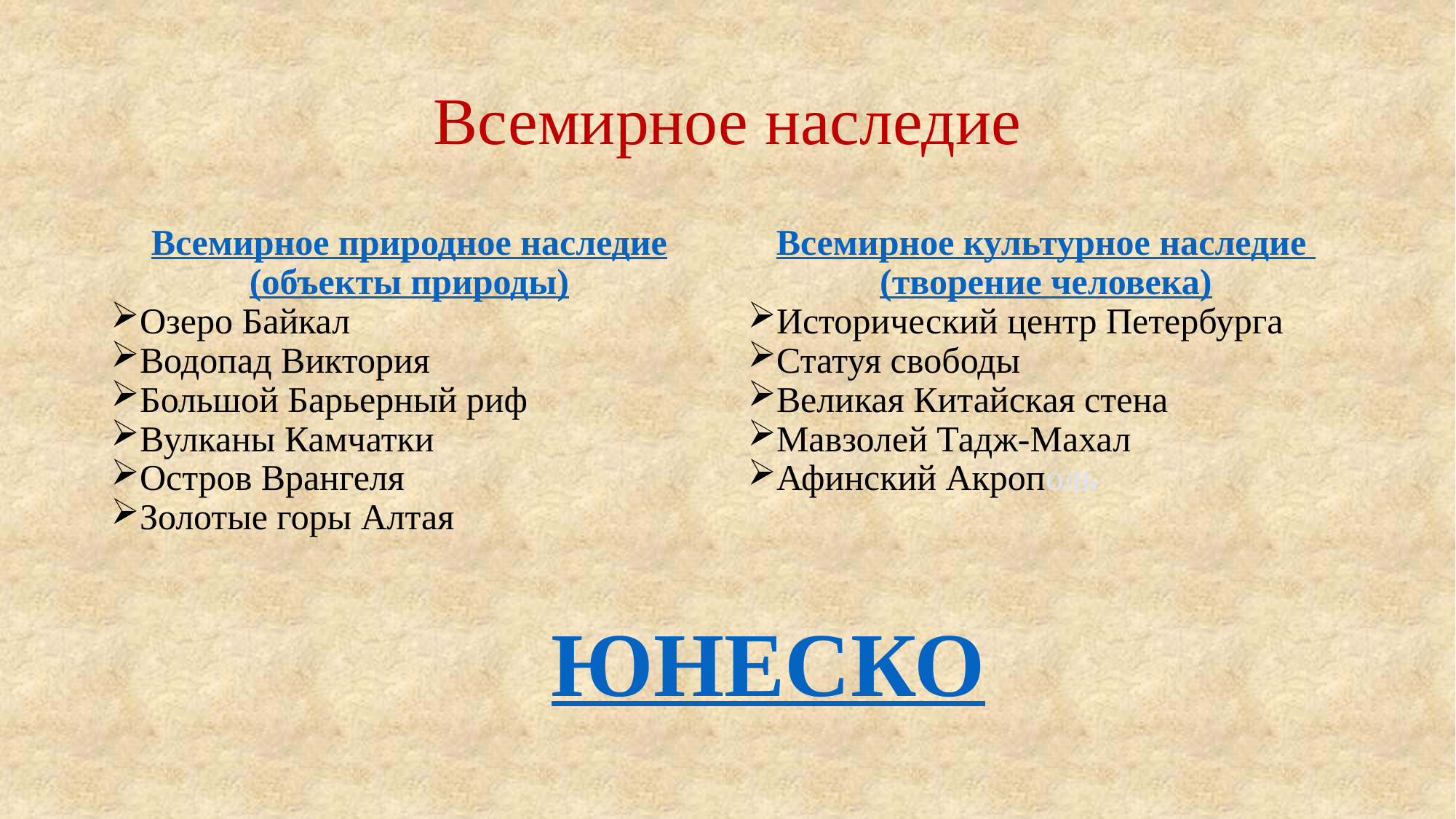

# Всемирное наследие
Всемирное природное наследие
(объекты природы)
Озеро Байкал
Водопад Виктория
Большой Барьерный риф
Вулканы Камчатки
Остров Врангеля
Золотые горы Алтая
Всемирное культурное наследие
(творение человека)
Исторический центр Петербурга
Статуя свободы
Великая Китайская стена
Мавзолей Тадж-Махал
Афинский Акрополь
ЮНЕСКО